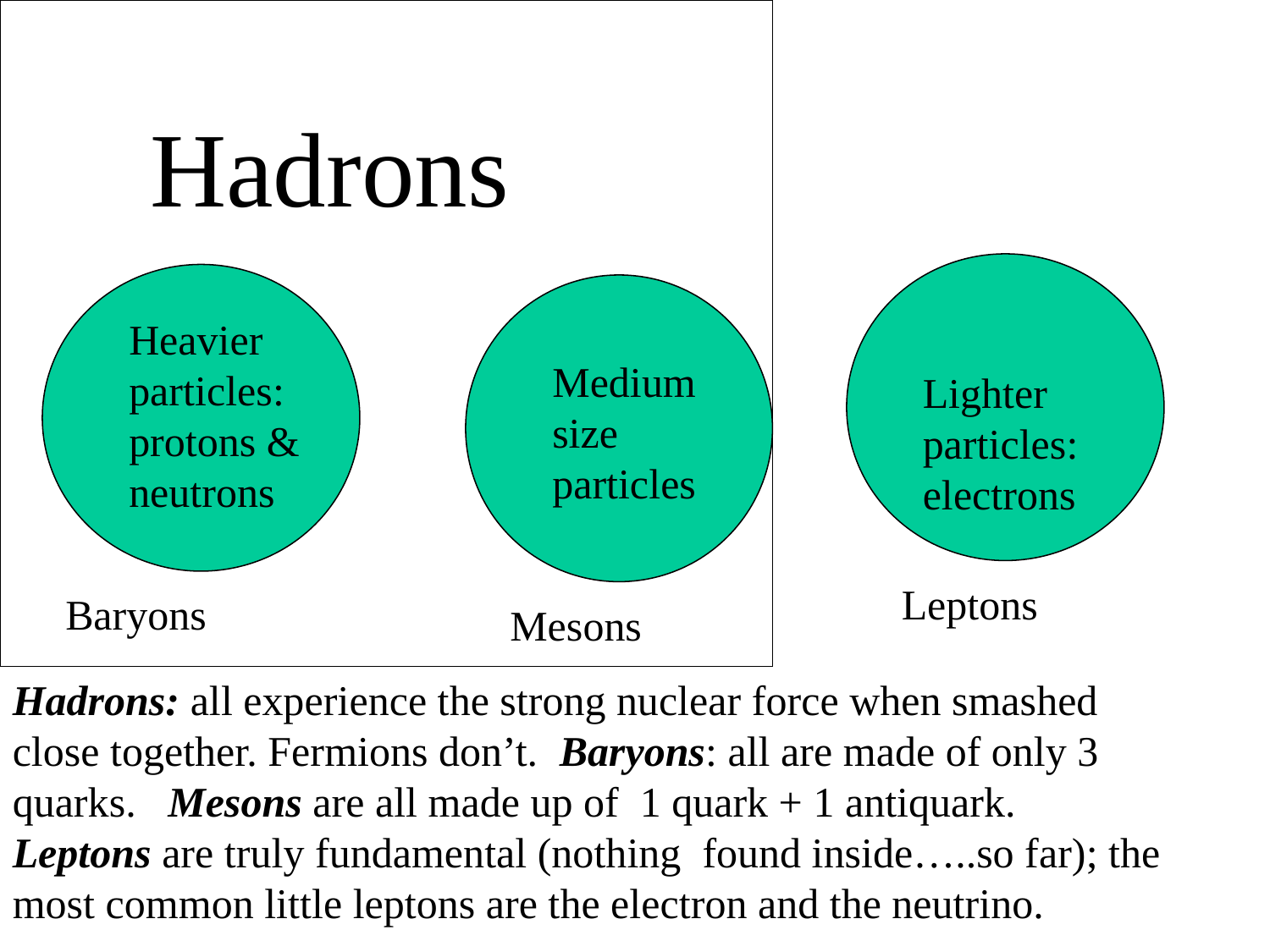

Hadrons

Heavier particles: protons & neutrons
Medium size particles
Lighter particles: electrons
Leptons
Baryons
Mesons
Hadrons: all experience the strong nuclear force when smashed close together. Fermions don’t.  Baryons: all are made of only 3 quarks.   Mesons are all made up of  1 quark + 1 antiquark.  Leptons are truly fundamental (nothing  found inside…..so far); the most common little leptons are the electron and the neutrino.